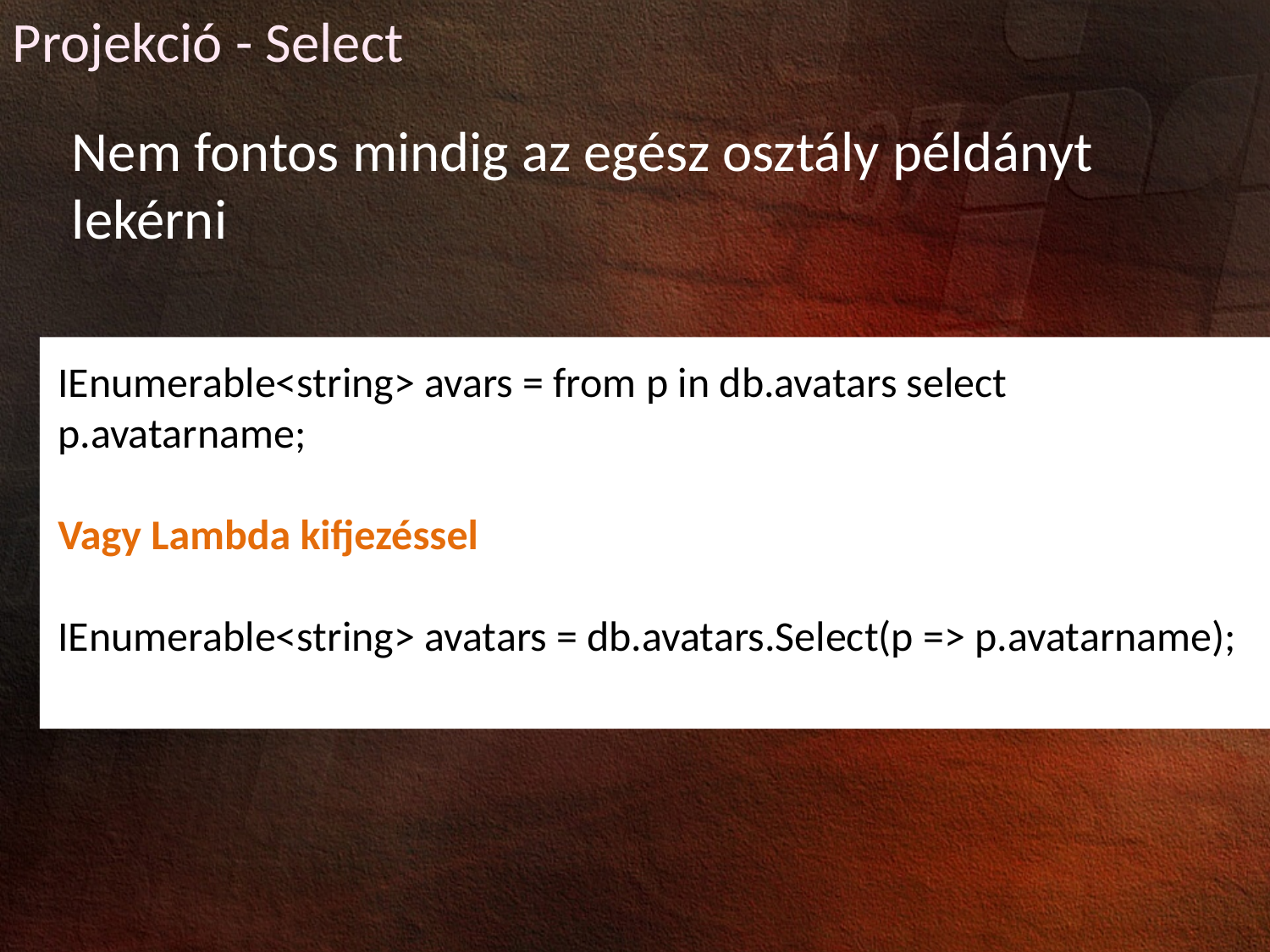

Projekció - Select
Nem fontos mindig az egész osztály példányt lekérni

IEnumerable<string> avars = from p in db.avatars select p.avatarname;

Vagy Lambda kifjezéssel

IEnumerable<string> avatars = db.avatars.Select(p => p.avatarname);